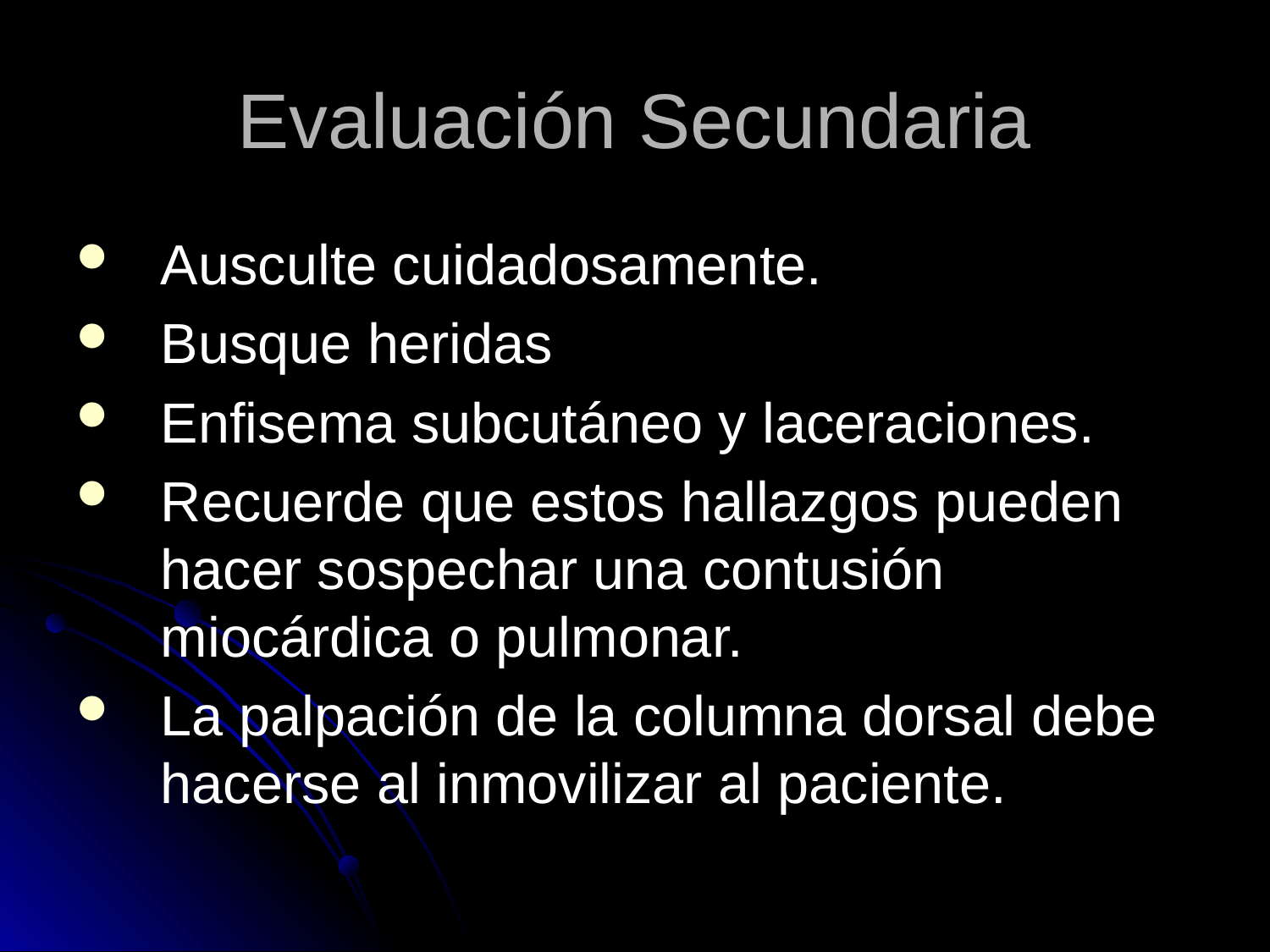

# Evaluación Secundaria
Ausculte cuidadosamente.
Busque heridas
Enfisema subcutáneo y laceraciones.
Recuerde que estos hallazgos pueden hacer sospechar una contusión miocárdica o pulmonar.
La palpación de la columna dorsal debe hacerse al inmovilizar al paciente.